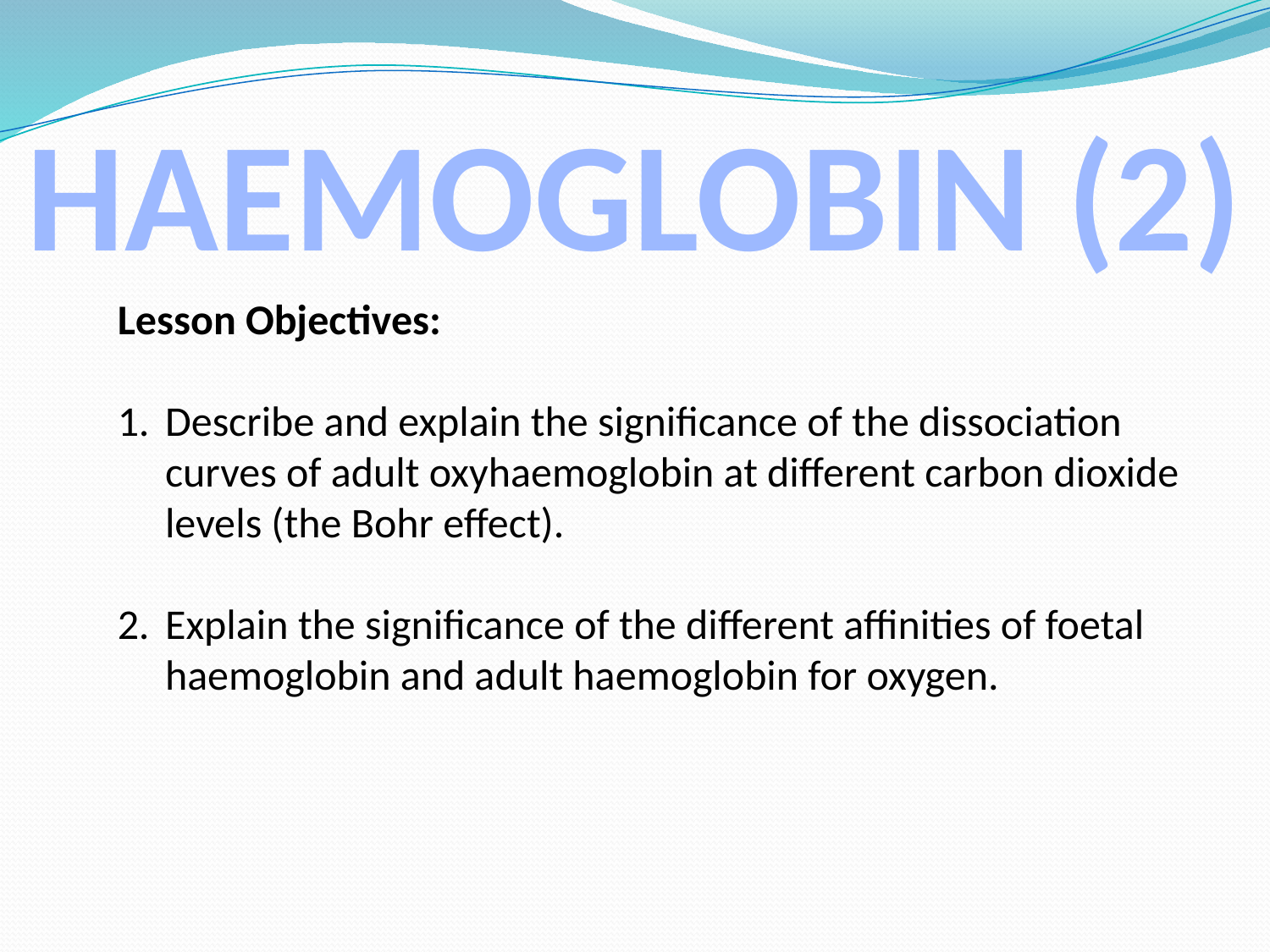

HAEMOGLOBIN (2)
Lesson Objectives:

Describe and explain the significance of the dissociation curves of adult oxyhaemoglobin at different carbon dioxide levels (the Bohr effect).

2.	Explain the significance of the different affinities of foetal haemoglobin and adult haemoglobin for oxygen.